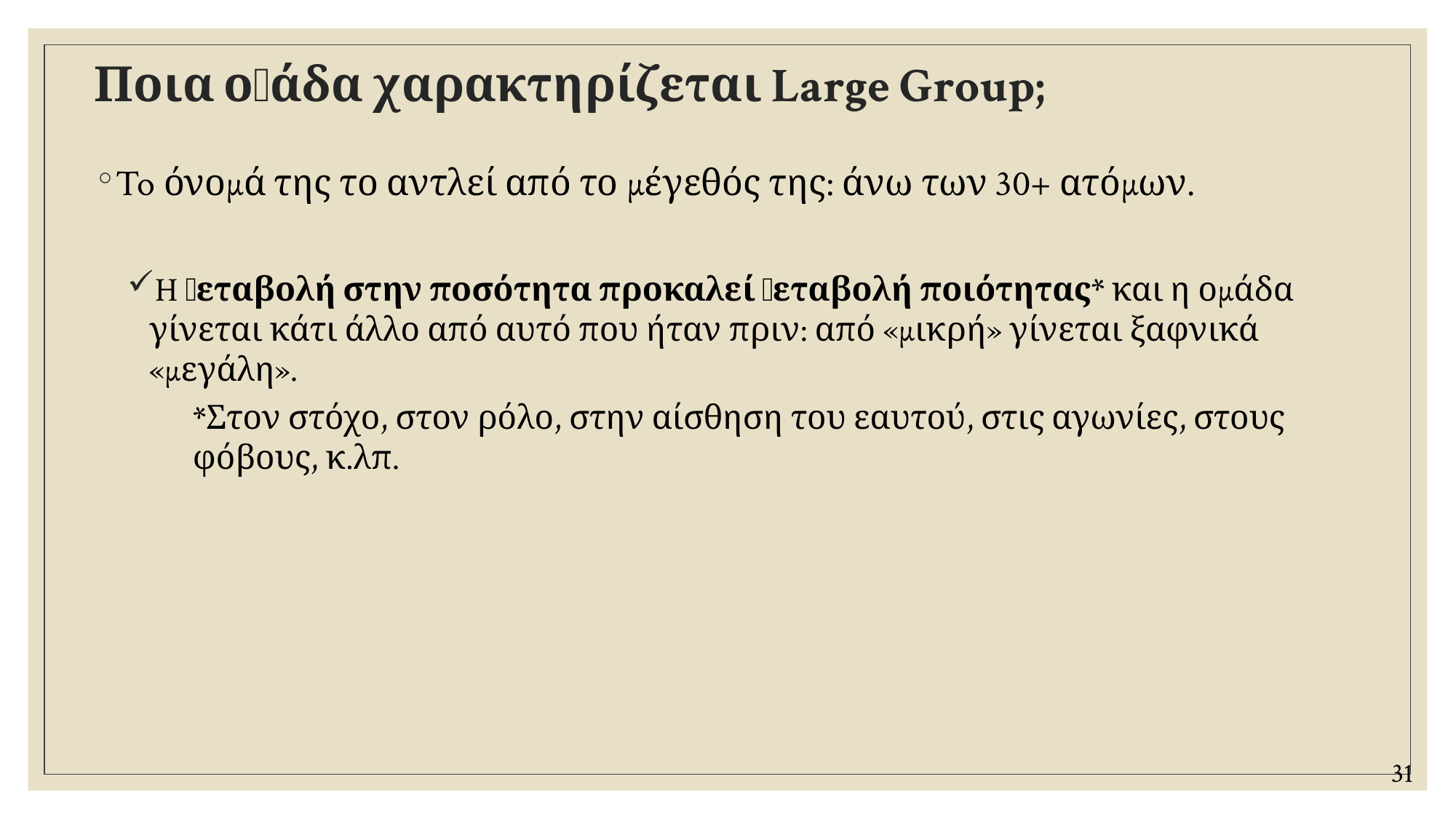

# Ποια ομάδα χαρακτηρίζεται Large Group;

To όνομά της το αντλεί από το μέγεθός της: άνω των 30+ ατόμων.

H μεταβολή στην ποσότητα προκαλεί μεταβολή ποιότητας* και η ομάδα γίνεται κάτι άλλο από αυτό που ήταν πριν: από «μικρή» γίνεται ξαφνικά «μεγάλη».
*Στον στόχο, στον ρόλο, στην αίσθηση του εαυτού, στις αγωνίες, στους φόβους, κ.λπ.

31